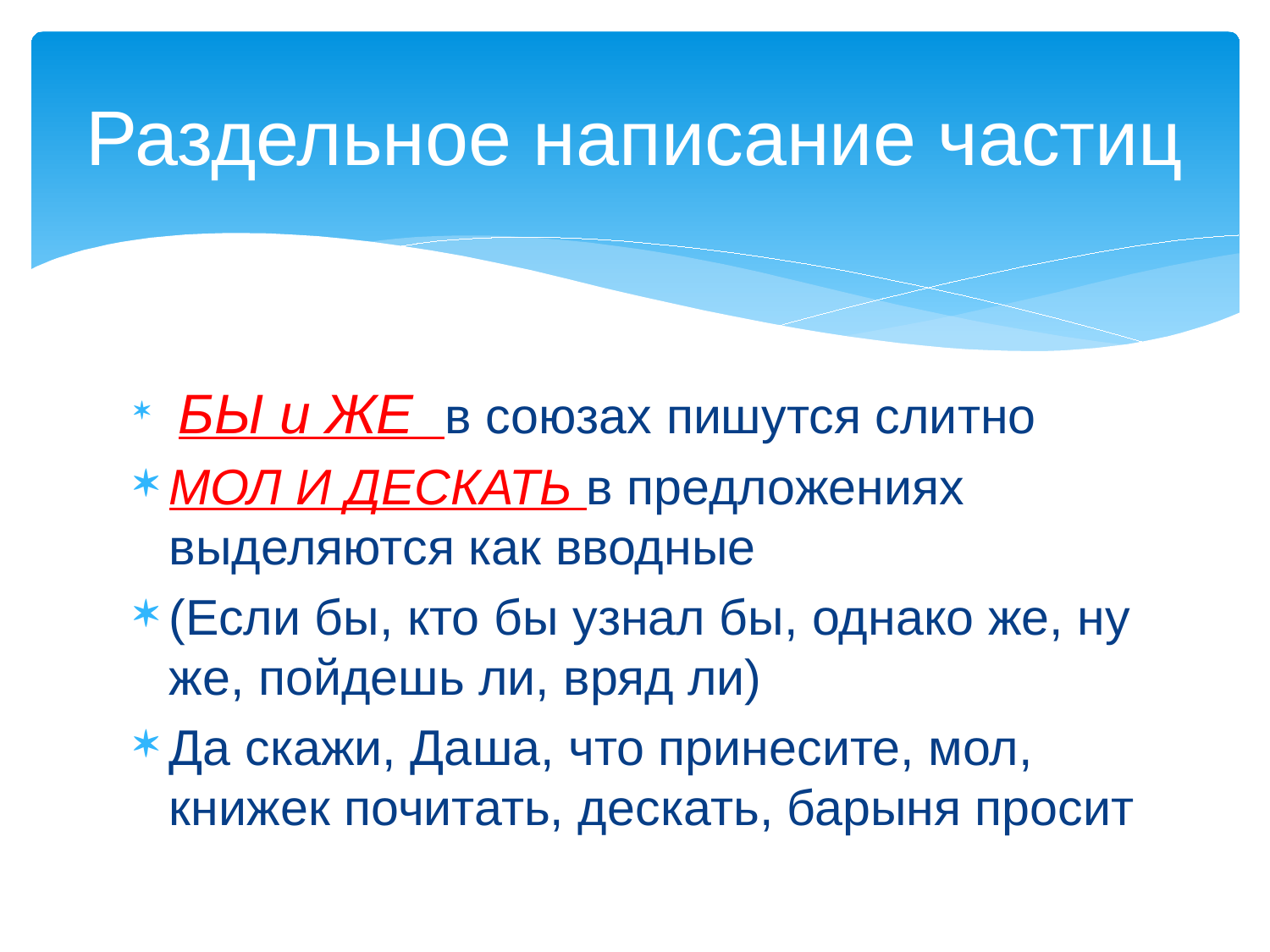

# Раздельное написание частиц
 БЫ и ЖЕ  в союзах пишутся слитно
МОЛ И ДЕСКАТЬ в предложениях выделяются как вводные
(Если бы, кто бы узнал бы, однако же, ну же, пойдешь ли, вряд ли)
Да скажи, Даша, что принесите, мол, книжек почитать, дескать, барыня просит